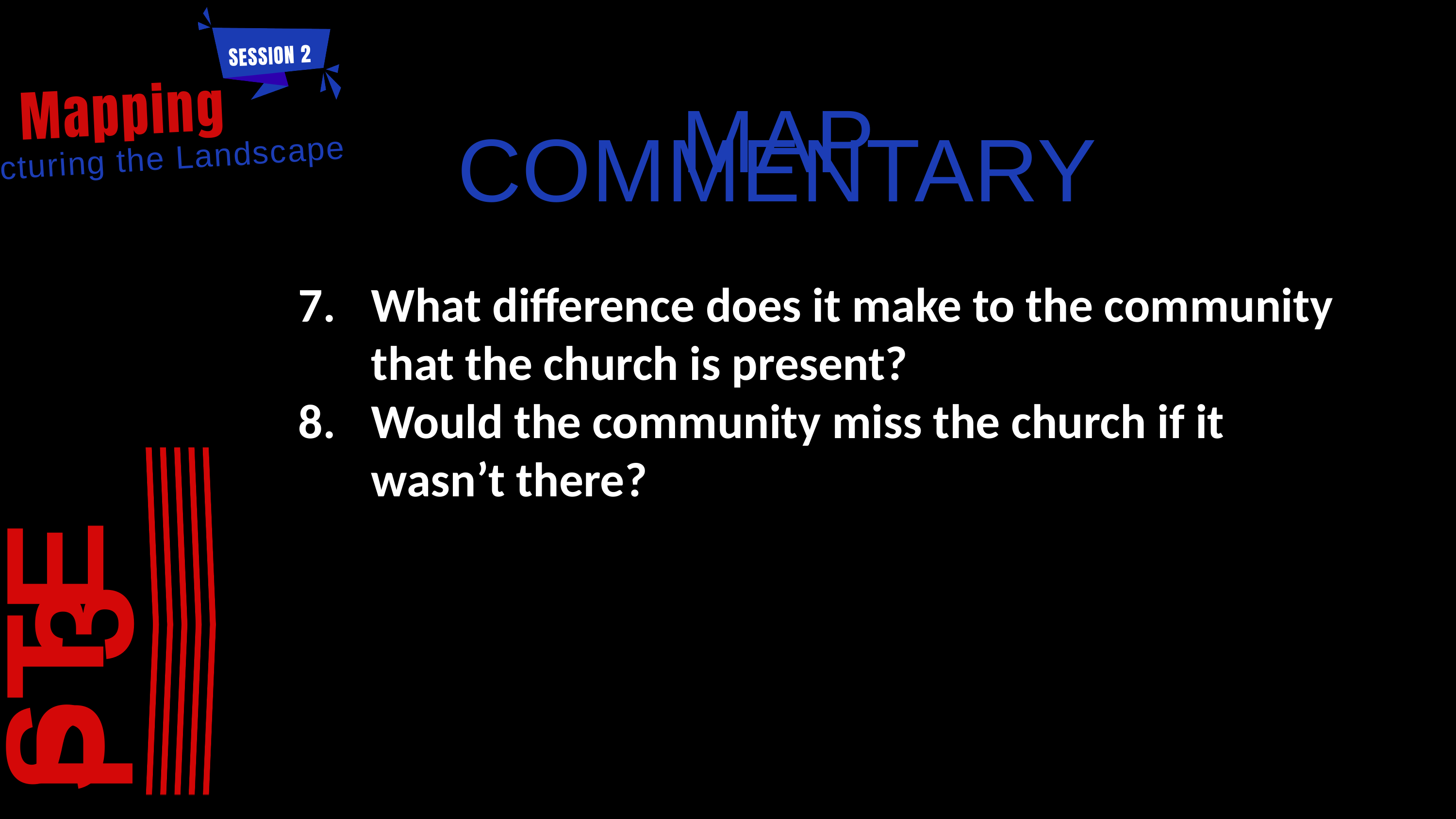

SESSION 2
Mapping
Picturing the Landscape
MAP COMMENTARY
What difference does it make to the community that the church is present?
Would the community miss the church if it wasn’t there?

STEP 3